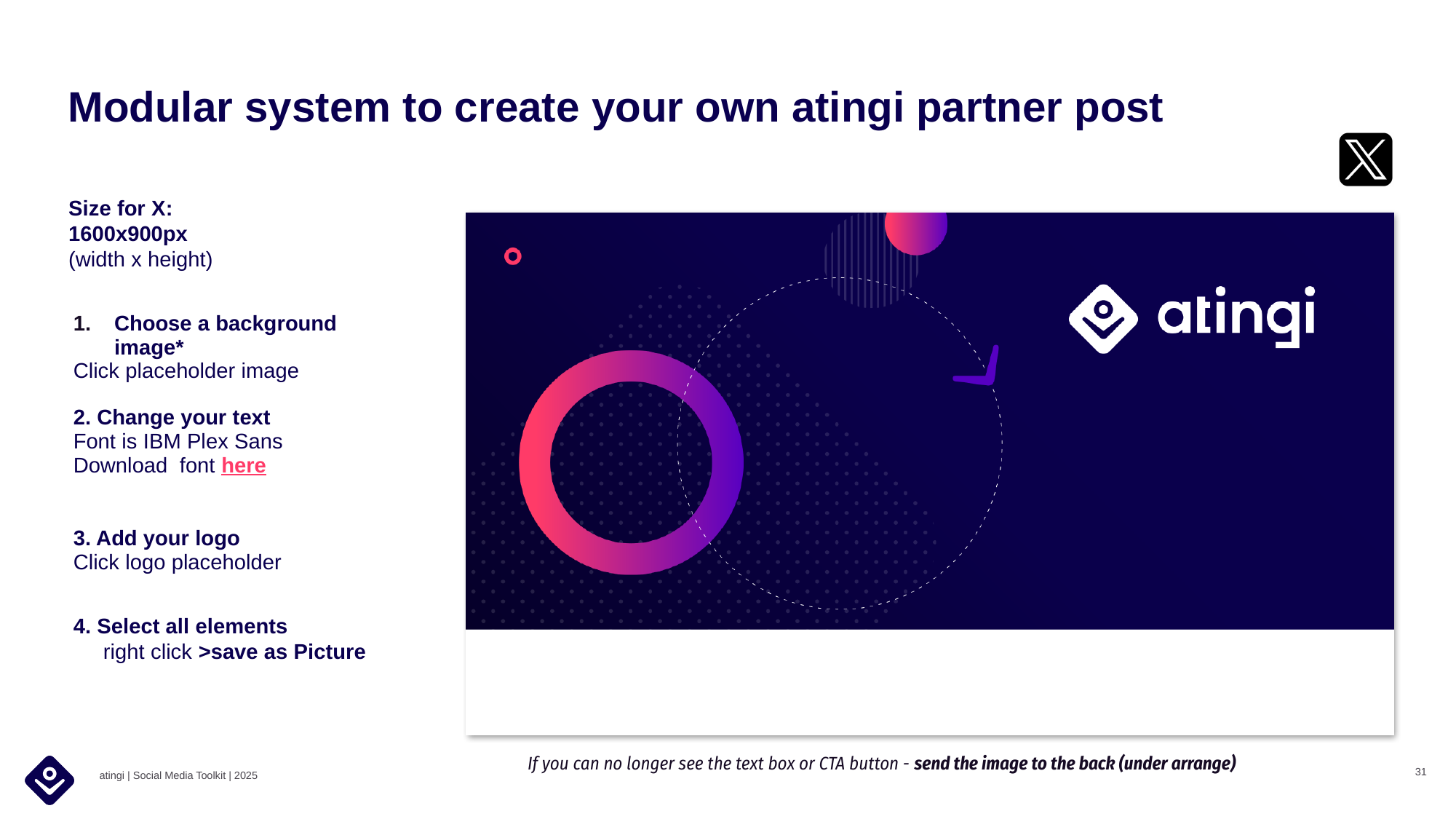

31
atingi | Social Media Toolkit | 2025